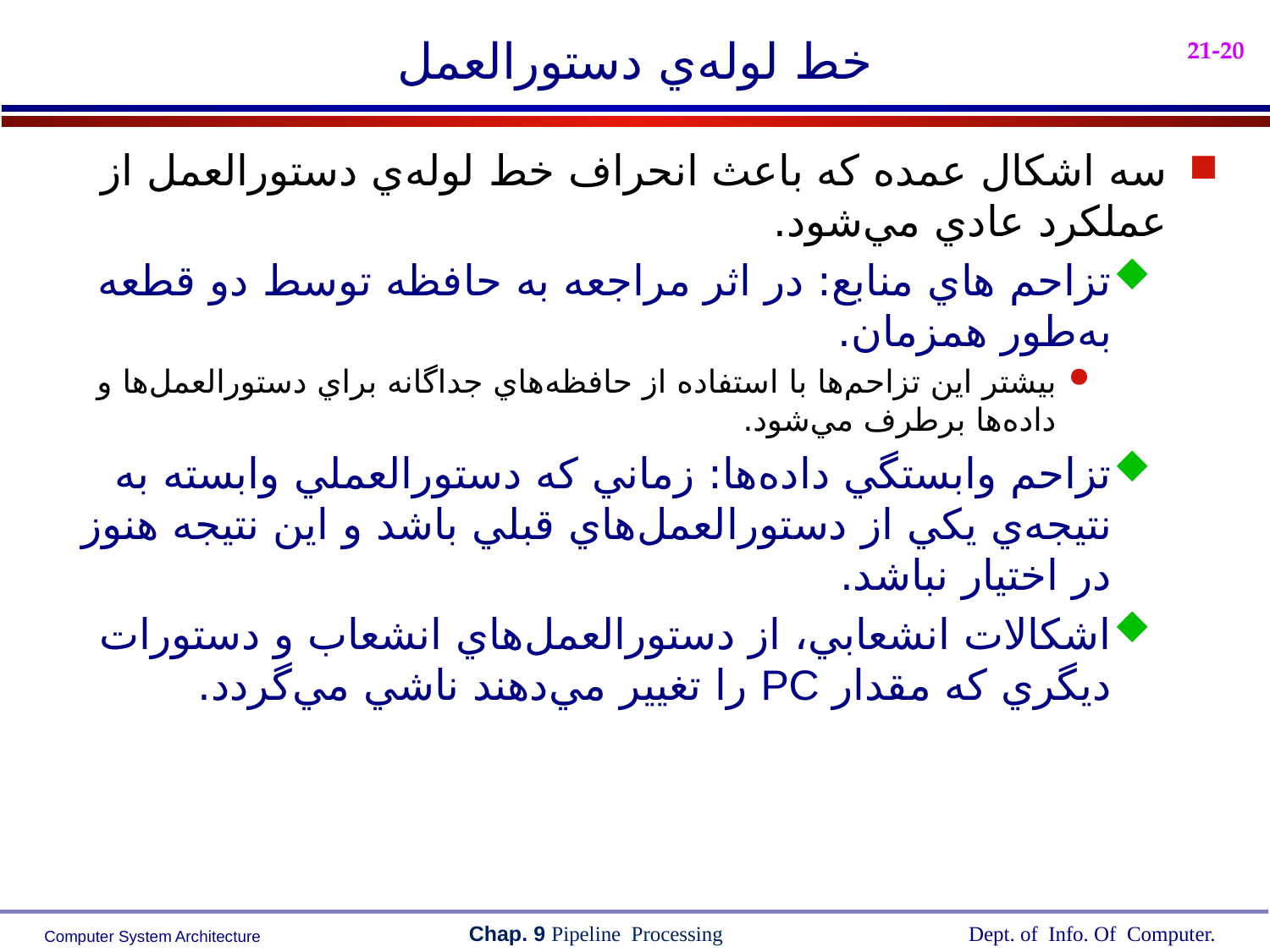

# خط لوله‌ي دستورالعمل
سه اشکال عمده که باعث انحراف خط لوله‌ي دستورالعمل از عملکرد عادي مي‌شود.
تزاحم هاي منابع: در اثر مراجعه به حافظه توسط دو قطعه به‌طور همزمان.
بيشتر اين تزاحم‌ها با استفاده از حافظه‌هاي جداگانه براي دستورالعمل‌ها و داده‌ها برطرف مي‌شود.
تزاحم وابستگي داده‌ها: زماني که دستورالعملي وابسته به نتيجه‌ي يکي از دستورالعمل‌هاي قبلي باشد و اين نتيجه هنوز در اختيار نباشد.
اشکالات انشعابي، از دستورالعمل‌هاي انشعاب و دستورات ديگري که مقدار PC را تغيير مي‌دهند ناشي مي‌گردد.